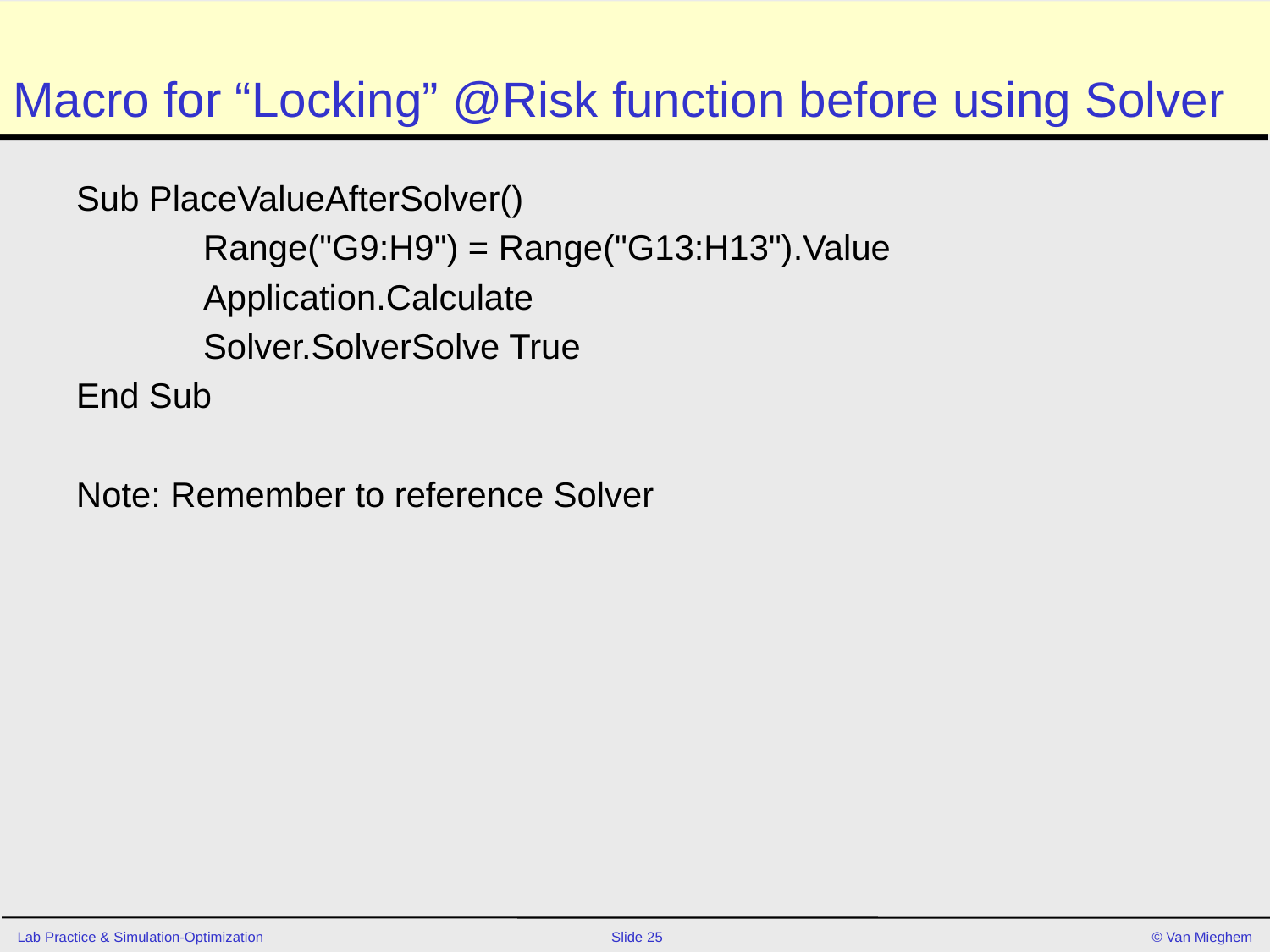

# Macro for “Locking” @Risk function before using Solver
Sub PlaceValueAfterSolver()
	Range("G9:H9") = Range("G13:H13").Value
	Application.Calculate
	Solver.SolverSolve True
End Sub

Note: Remember to reference Solver